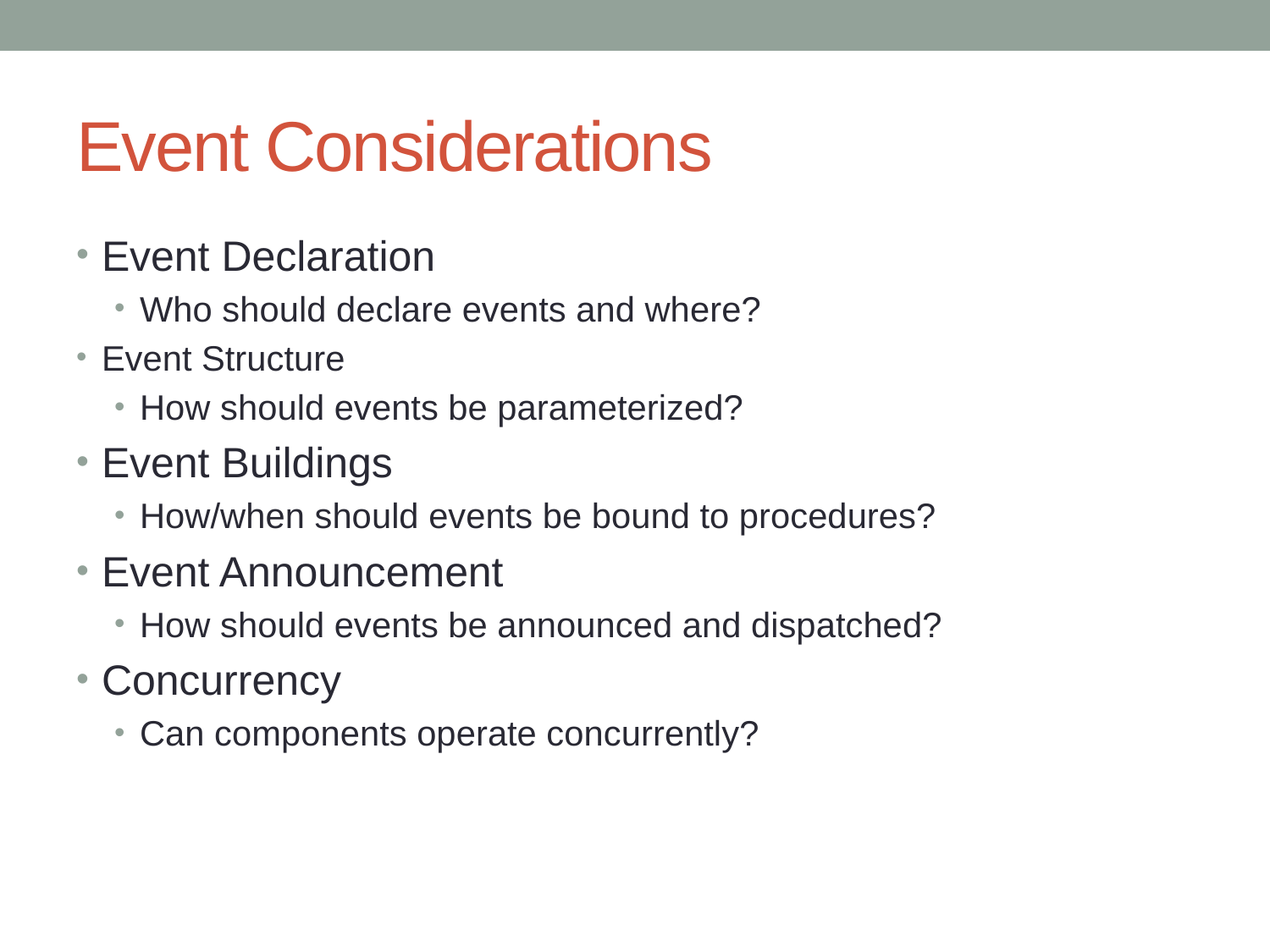

# Event Considerations
Event Declaration
Who should declare events and where?
Event Structure
How should events be parameterized?
Event Buildings
How/when should events be bound to procedures?
Event Announcement
How should events be announced and dispatched?
Concurrency
Can components operate concurrently?